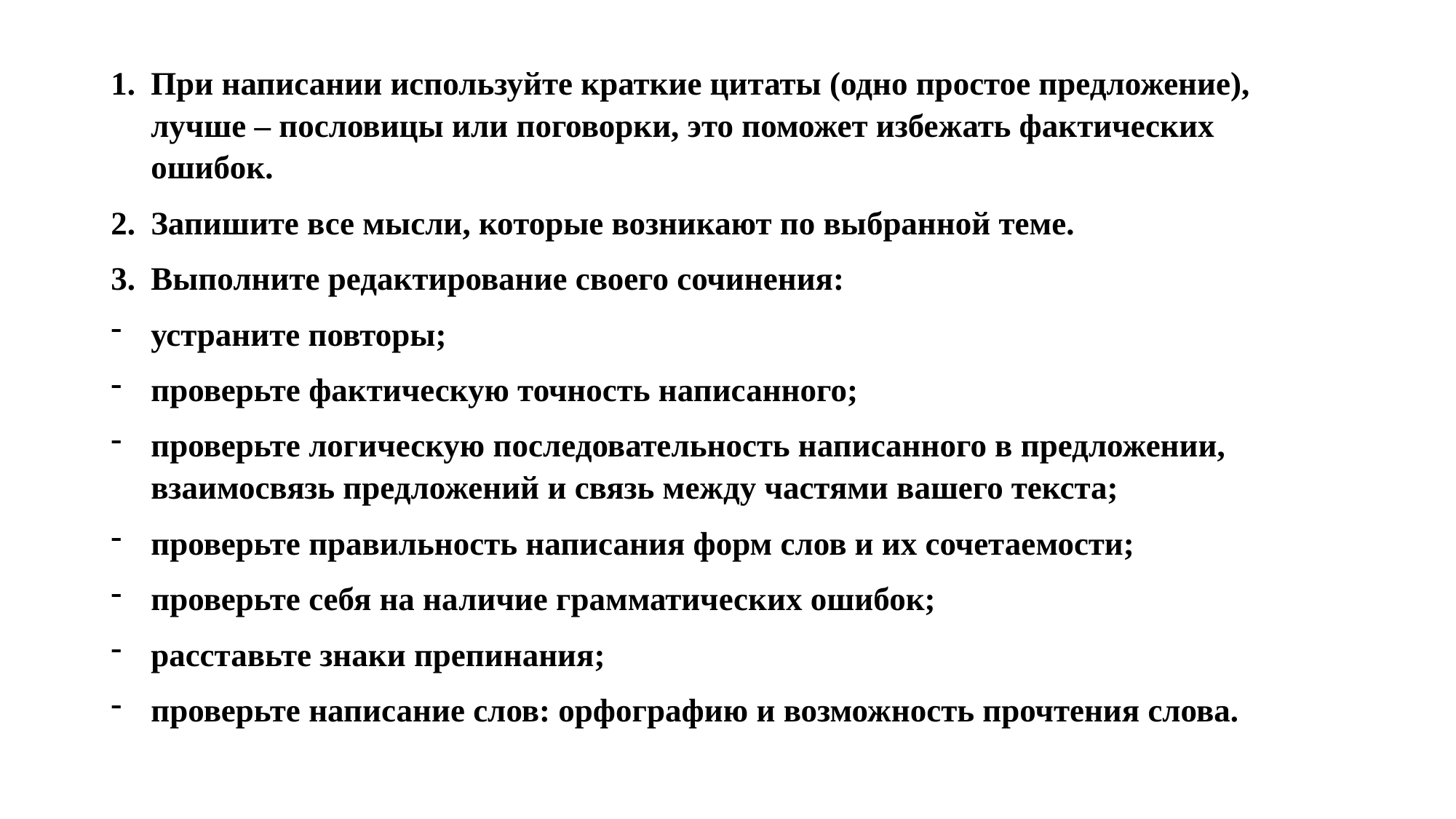

#
При написании используйте краткие цитаты (одно простое предложение), лучше – пословицы или поговорки, это поможет избежать фактических ошибок.
Запишите все мысли, которые возникают по выбранной теме.
Выполните редактирование своего сочинения:
устраните повторы;
проверьте фактическую точность написанного;
проверьте логическую последовательность написанного в предложении, взаимосвязь предложений и связь между частями вашего текста;
проверьте правильность написания форм слов и их сочетаемости;
проверьте себя на наличие грамматических ошибок;
расставьте знаки препинания;
проверьте написание слов: орфографию и возможность прочтения слова.